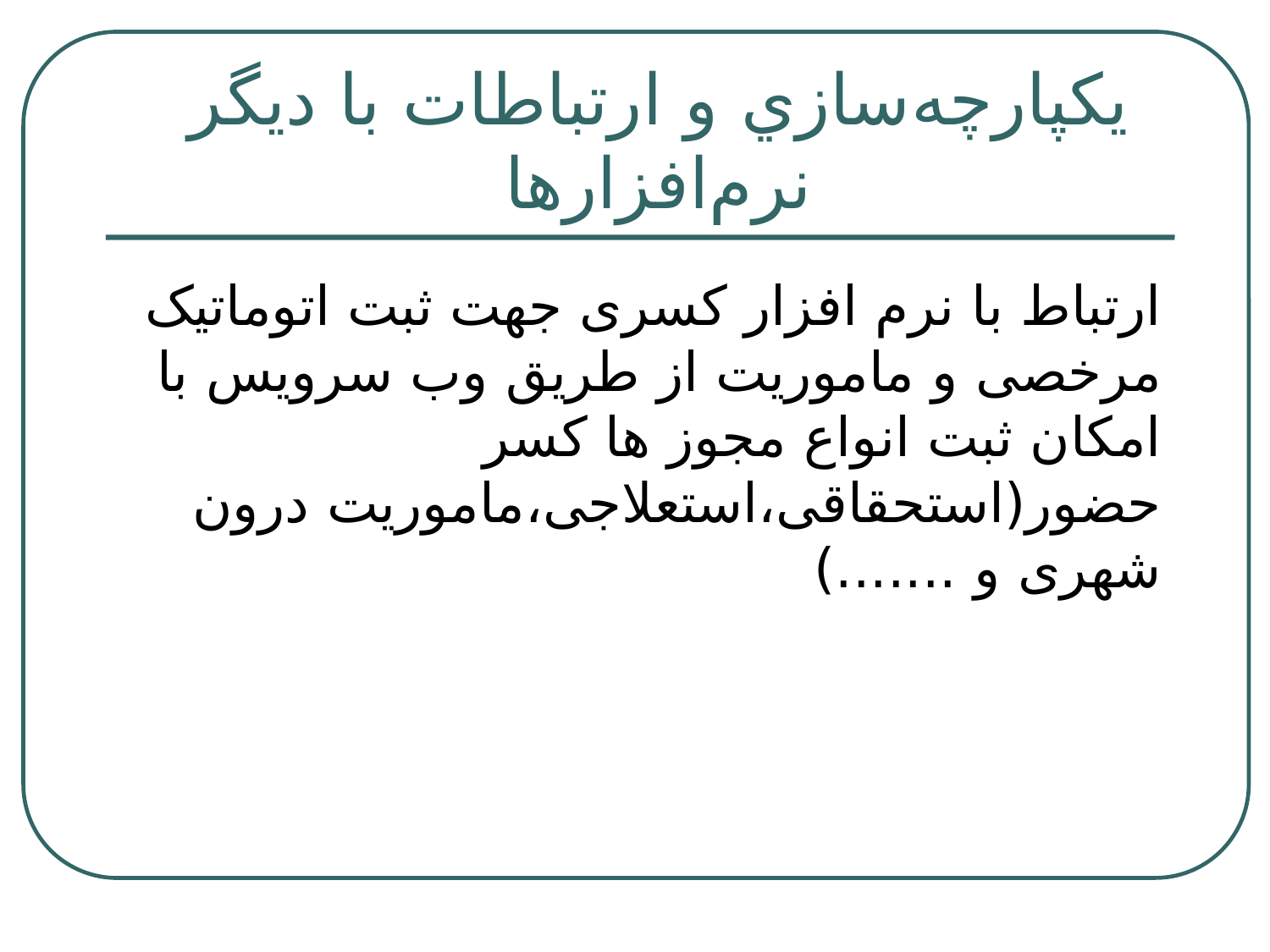

# يكپارچه‌سازي و ارتباطات با ديگر نرم‌افزارها
ارتباط با نرم افزار کسری جهت ثبت اتوماتیک مرخصی و ماموریت از طریق وب سرویس با امکان ثبت انواع مجوز ها کسر حضور(استحقاقی،استعلاجی،ماموریت درون شهری و .......)